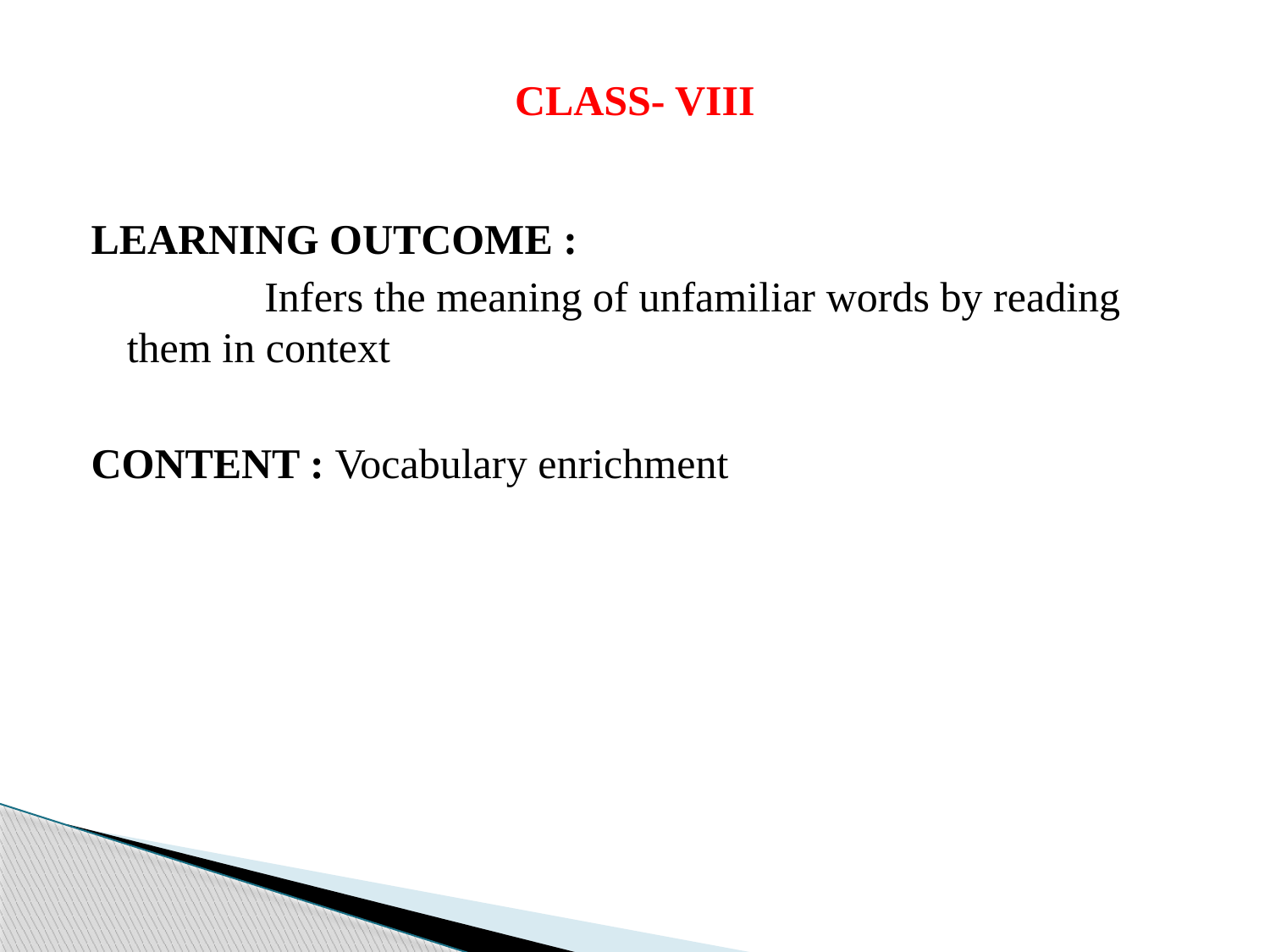

# CLASS- VIII
LEARNING OUTCOME :
  		 Infers the meaning of unfamiliar words by reading them in context

CONTENT : Vocabulary enrichment